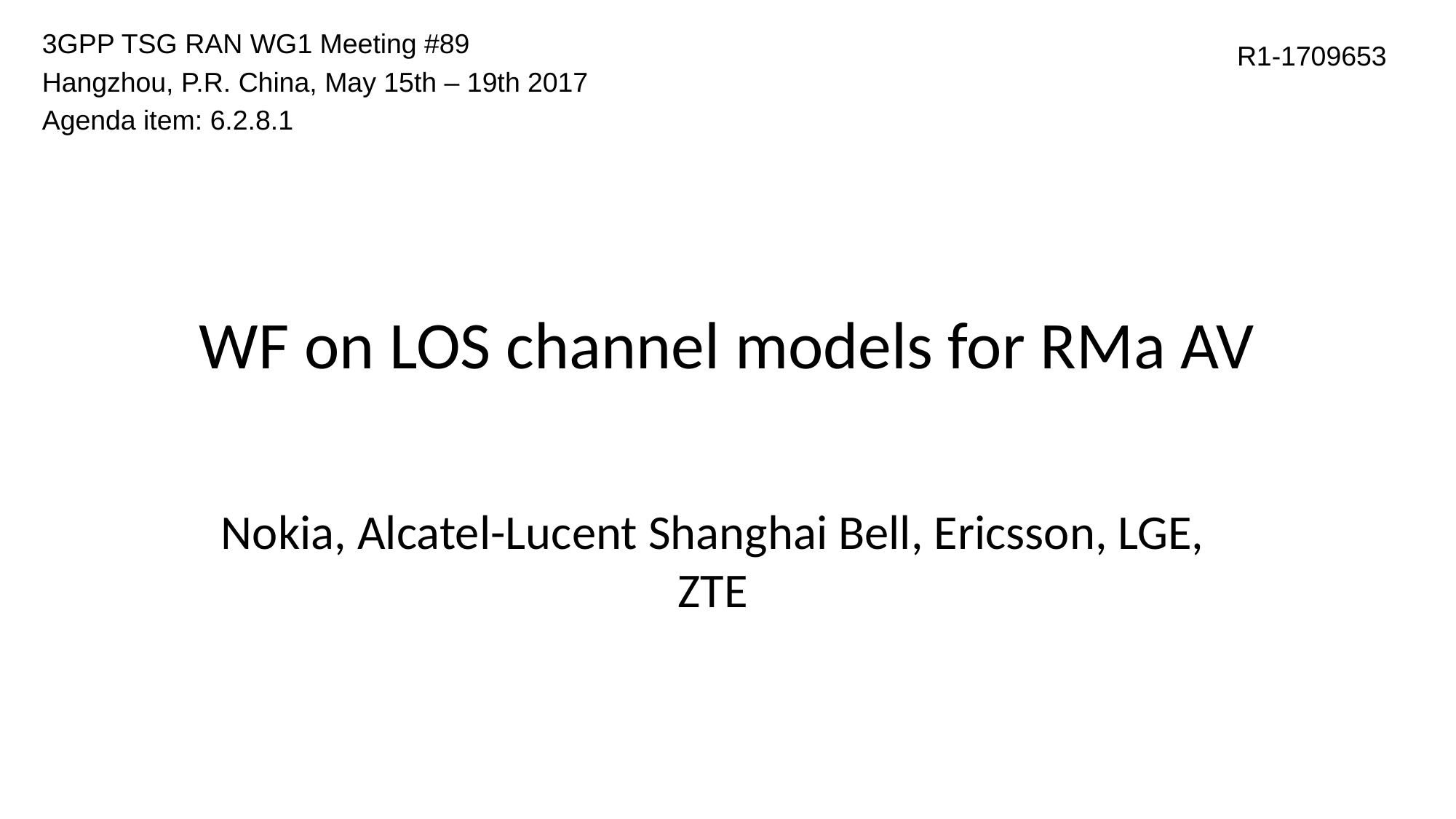

3GPP TSG RAN WG1 Meeting #89
Hangzhou, P.R. China, May 15th – 19th 2017
Agenda item: 6.2.8.1
R1-1709653
# WF on LOS channel models for RMa AV
Nokia, Alcatel-Lucent Shanghai Bell, Ericsson, LGE, ZTE